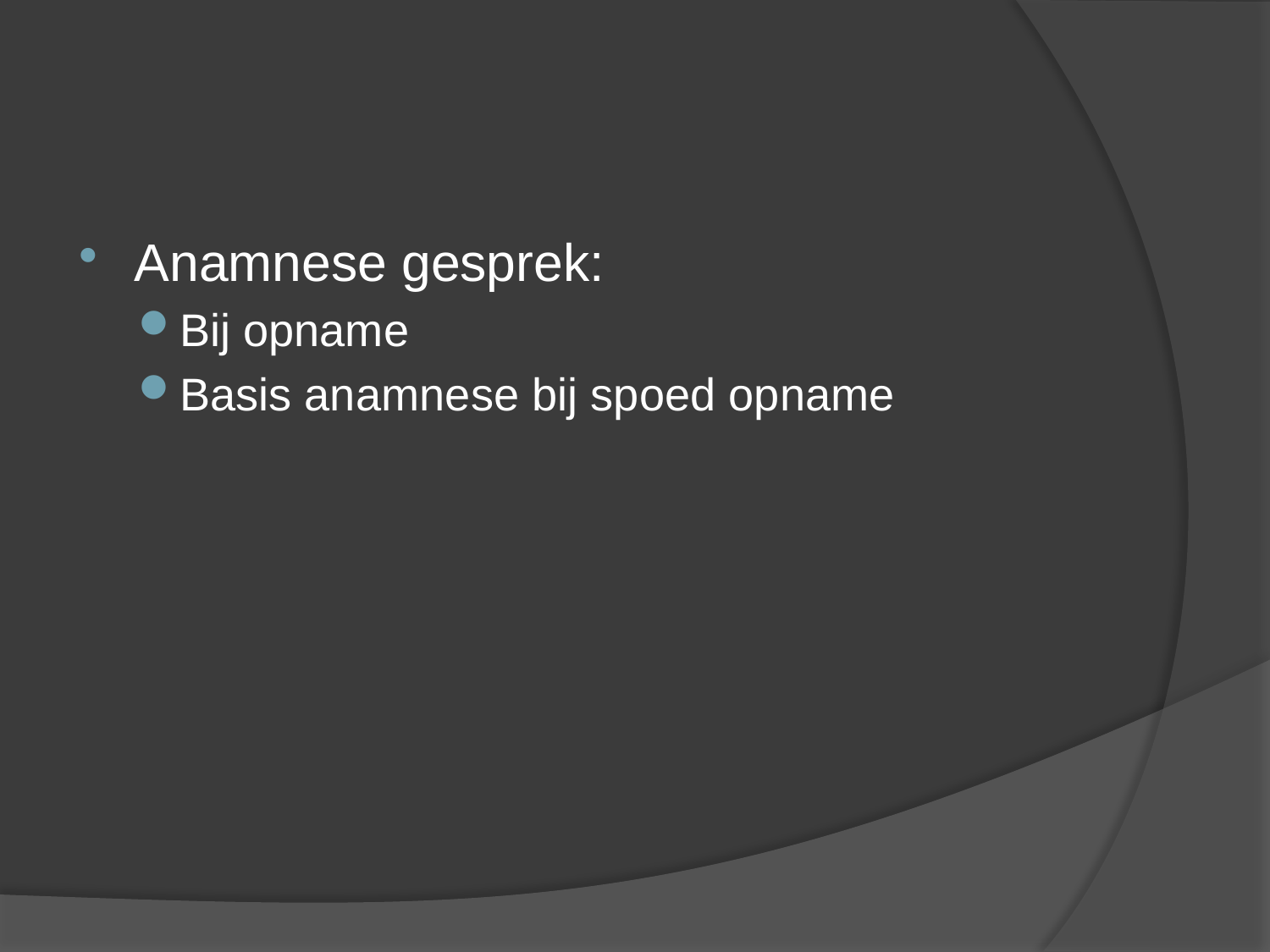

#
Anamnese gesprek:
Bij opname
Basis anamnese bij spoed opname